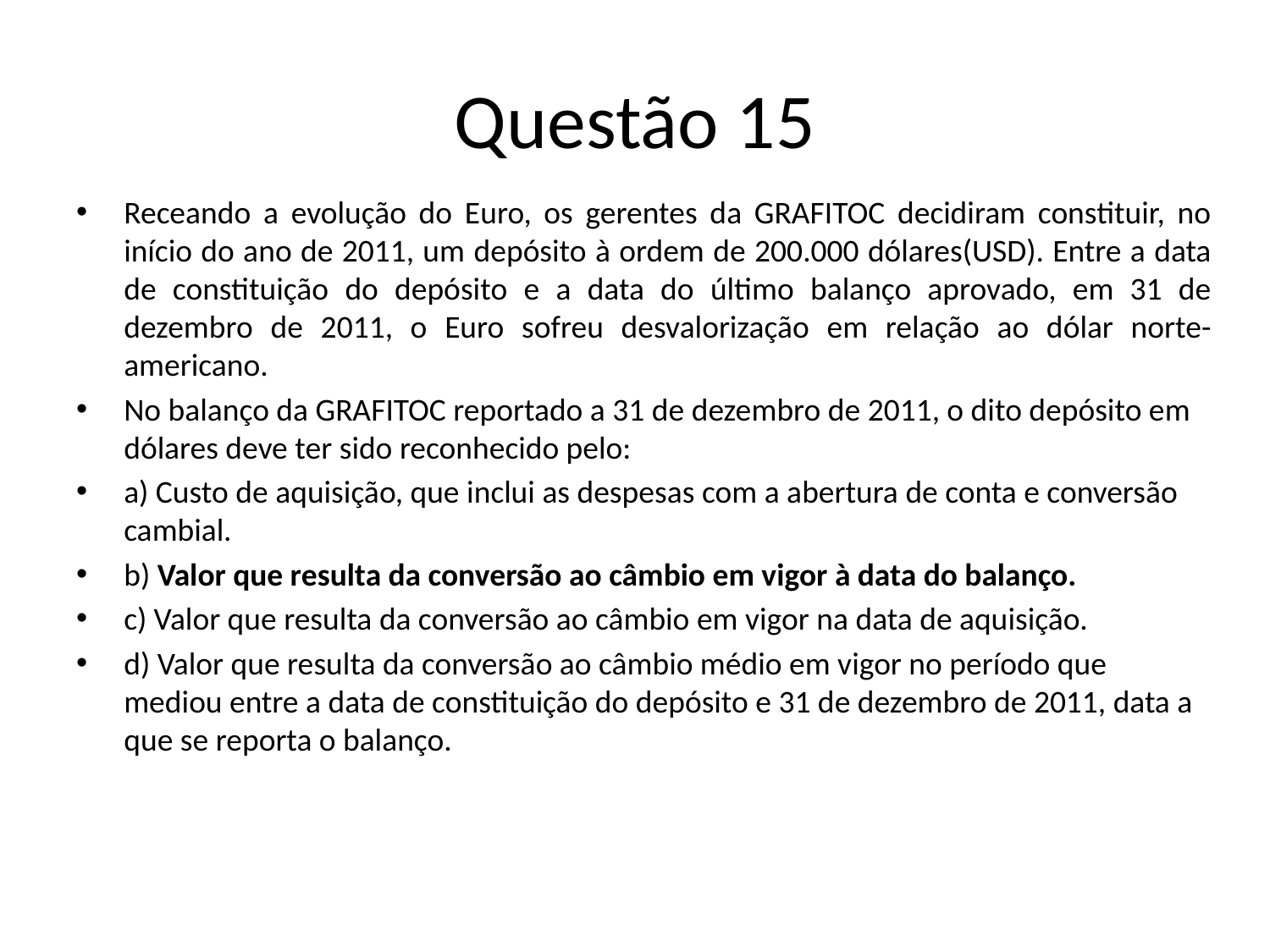

# Questão 15
Receando a evolução do Euro, os gerentes da GRAFITOC decidiram constituir, no início do ano de 2011, um depósito à ordem de 200.000 dólares(USD). Entre a data de constituição do depósito e a data do último balanço aprovado, em 31 de dezembro de 2011, o Euro sofreu desvalorização em relação ao dólar norte-americano.
No balanço da GRAFITOC reportado a 31 de dezembro de 2011, o dito depósito em dólares deve ter sido reconhecido pelo:
a) Custo de aquisição, que inclui as despesas com a abertura de conta e conversão cambial.
b) Valor que resulta da conversão ao câmbio em vigor à data do balanço.
c) Valor que resulta da conversão ao câmbio em vigor na data de aquisição.
d) Valor que resulta da conversão ao câmbio médio em vigor no período que mediou entre a data de constituição do depósito e 31 de dezembro de 2011, data a que se reporta o balanço.